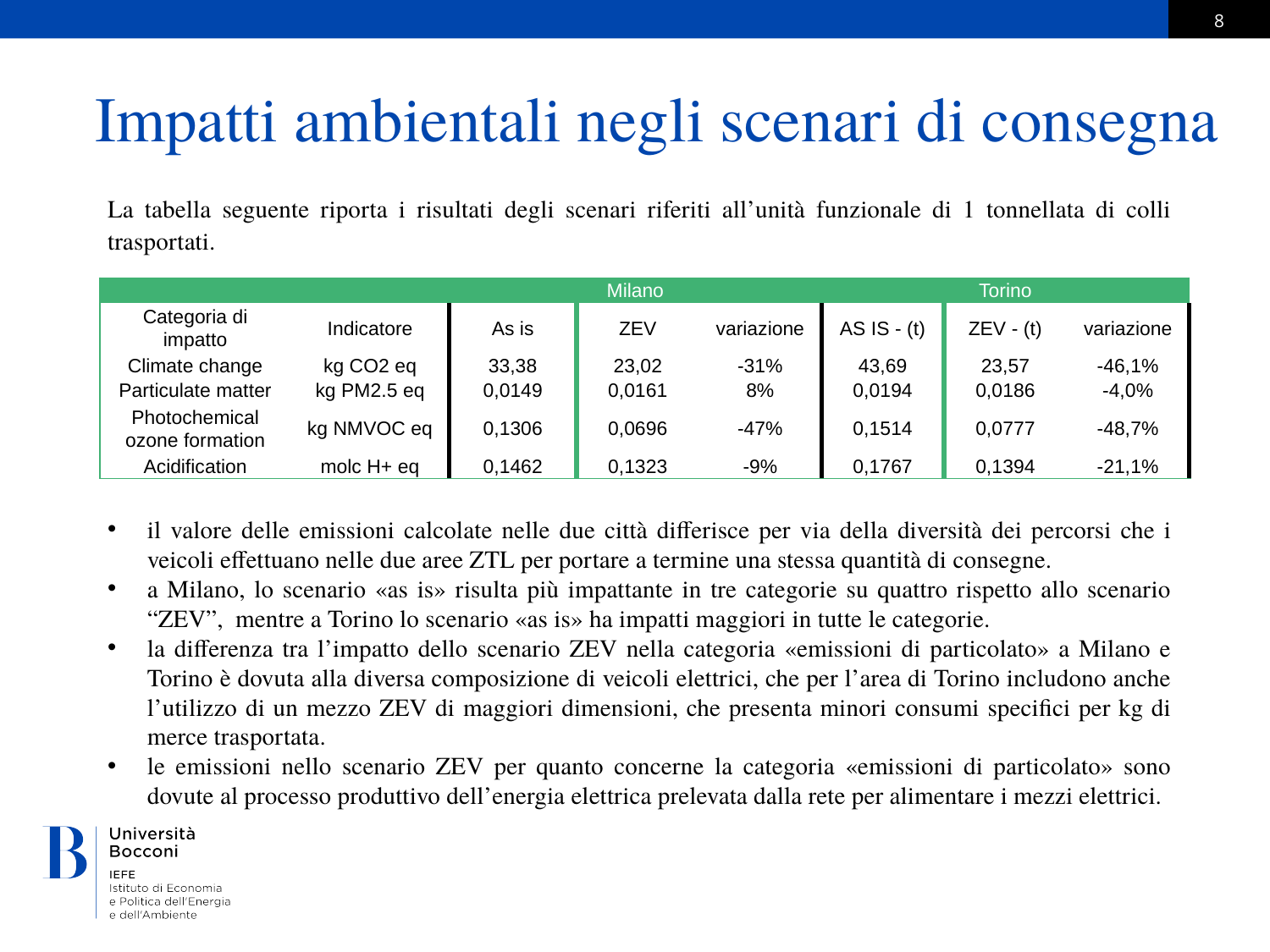

# Impatti ambientali negli scenari di consegna
La tabella seguente riporta i risultati degli scenari riferiti all’unità funzionale di 1 tonnellata di colli trasportati.
|  |  | Milano |  |  | Torino |  |  |
| --- | --- | --- | --- | --- | --- | --- | --- |
| Categoria di impatto | Indicatore | As is | ZEV | variazione | AS IS - (t) | ZEV - (t) | variazione |
| Climate change | kg CO2 eq | 33,38 | 23,02 | -31% | 43,69 | 23,57 | -46,1% |
| Particulate matter | kg PM2.5 eq | 0,0149 | 0,0161 | 8% | 0,0194 | 0,0186 | -4,0% |
| Photochemical ozone formation | kg NMVOC eq | 0,1306 | 0,0696 | -47% | 0,1514 | 0,0777 | -48,7% |
| Acidification | molc H+ eq | 0,1462 | 0,1323 | -9% | 0,1767 | 0,1394 | -21,1% |
il valore delle emissioni calcolate nelle due città differisce per via della diversità dei percorsi che i veicoli effettuano nelle due aree ZTL per portare a termine una stessa quantità di consegne.
a Milano, lo scenario «as is» risulta più impattante in tre categorie su quattro rispetto allo scenario “ZEV”,  mentre a Torino lo scenario «as is» ha impatti maggiori in tutte le categorie.
la differenza tra l’impatto dello scenario ZEV nella categoria «emissioni di particolato» a Milano e Torino è dovuta alla diversa composizione di veicoli elettrici, che per l’area di Torino includono anche l’utilizzo di un mezzo ZEV di maggiori dimensioni, che presenta minori consumi specifici per kg di merce trasportata.
le emissioni nello scenario ZEV per quanto concerne la categoria «emissioni di particolato» sono dovute al processo produttivo dell’energia elettrica prelevata dalla rete per alimentare i mezzi elettrici.